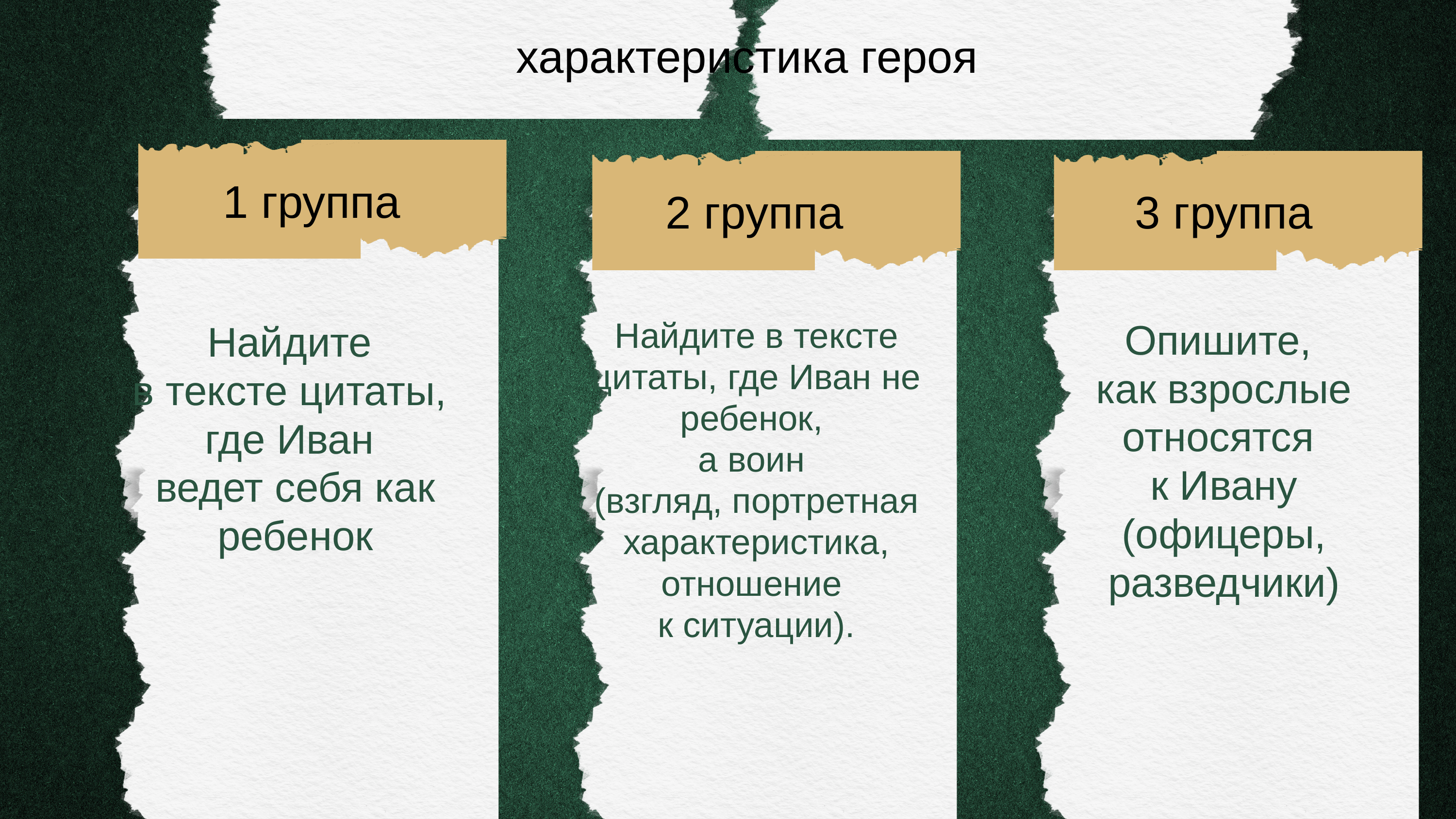

характеристика героя

1 группа
2 группа
3 группа
Найдите в тексте цитаты, где Иван не ребенок,
а воин
(взгляд, портретная характеристика, отношение
к ситуации).
Опишите,
как взрослые относятся
к Ивану (офицеры, разведчики)
Найдите
в тексте цитаты,
где Иван
ведет себя как ребенок